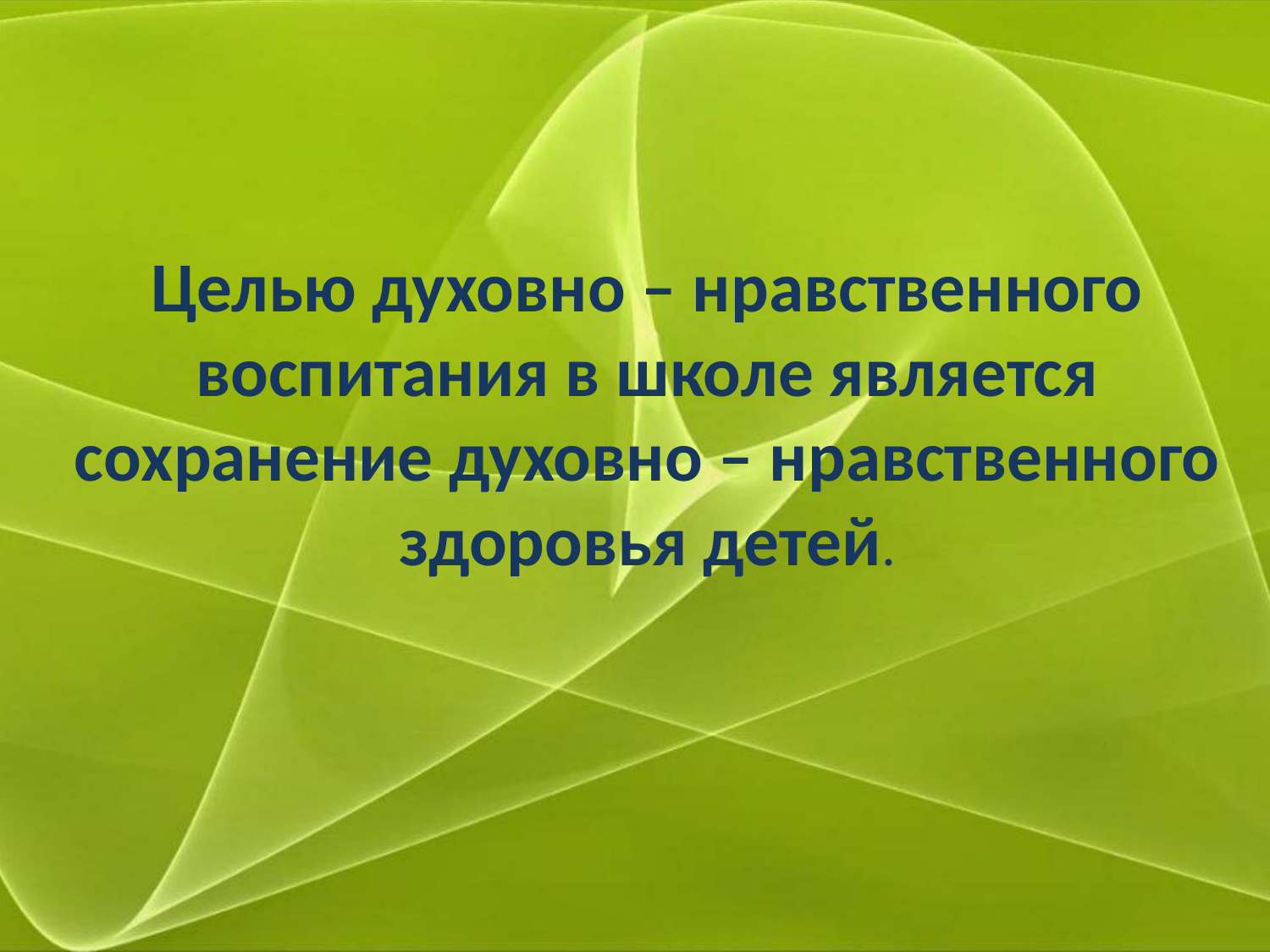

# Целью духовно – нравственного воспитания в школе является сохранение духовно – нравственного здоровья детей.